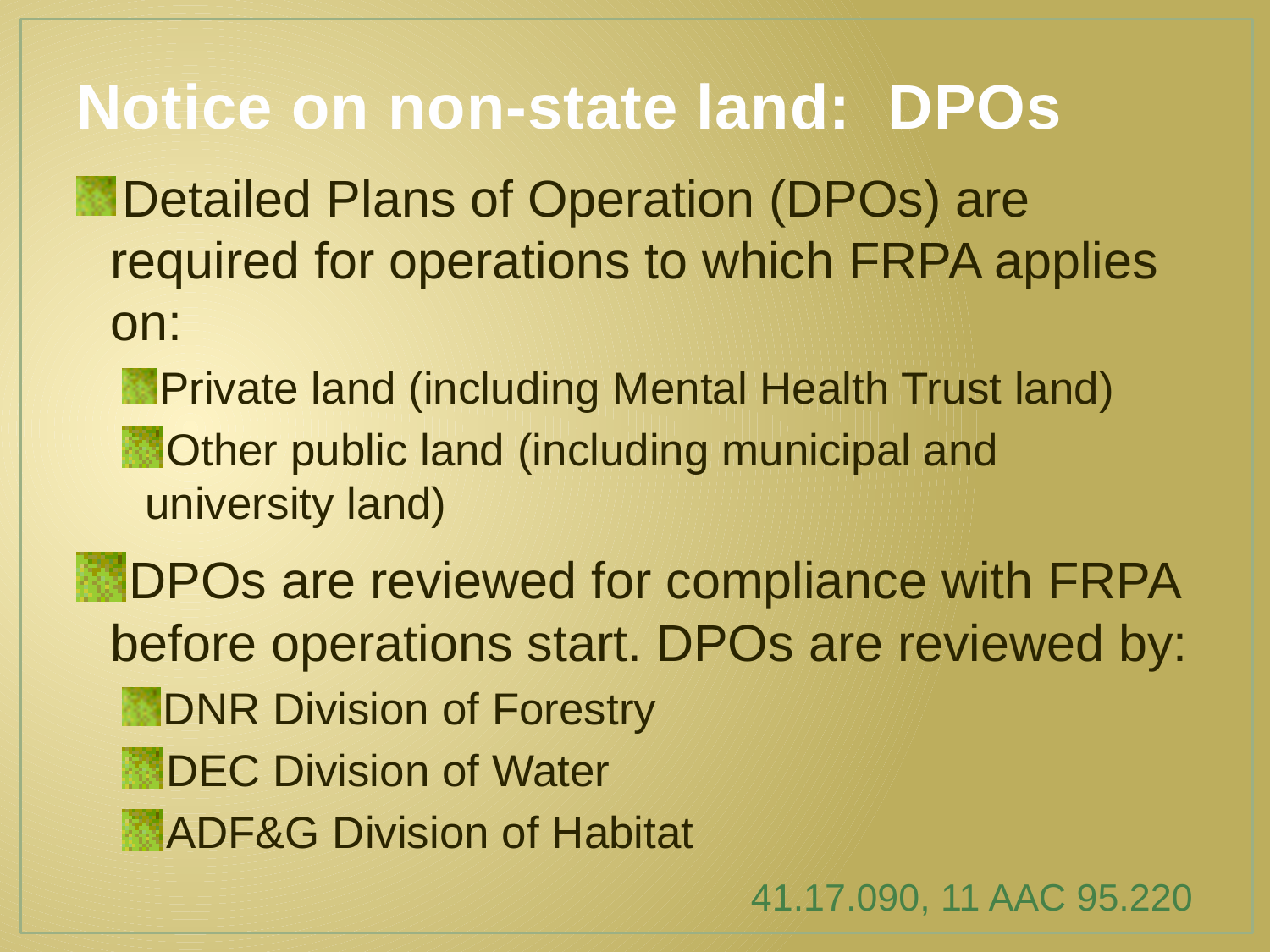

# Notice on non-state land:  DPOs
 Detailed Plans of Operation (DPOs) are required for operations to which FRPA applies on:
 Private land (including Mental Health Trust land)
 Other public land (including municipal and university land)
 DPOs are reviewed for compliance with FRPA before operations start. DPOs are reviewed by:
 DNR Division of Forestry
 DEC Division of Water
 ADF&G Division of Habitat
41.17.090, 11 AAC 95.220